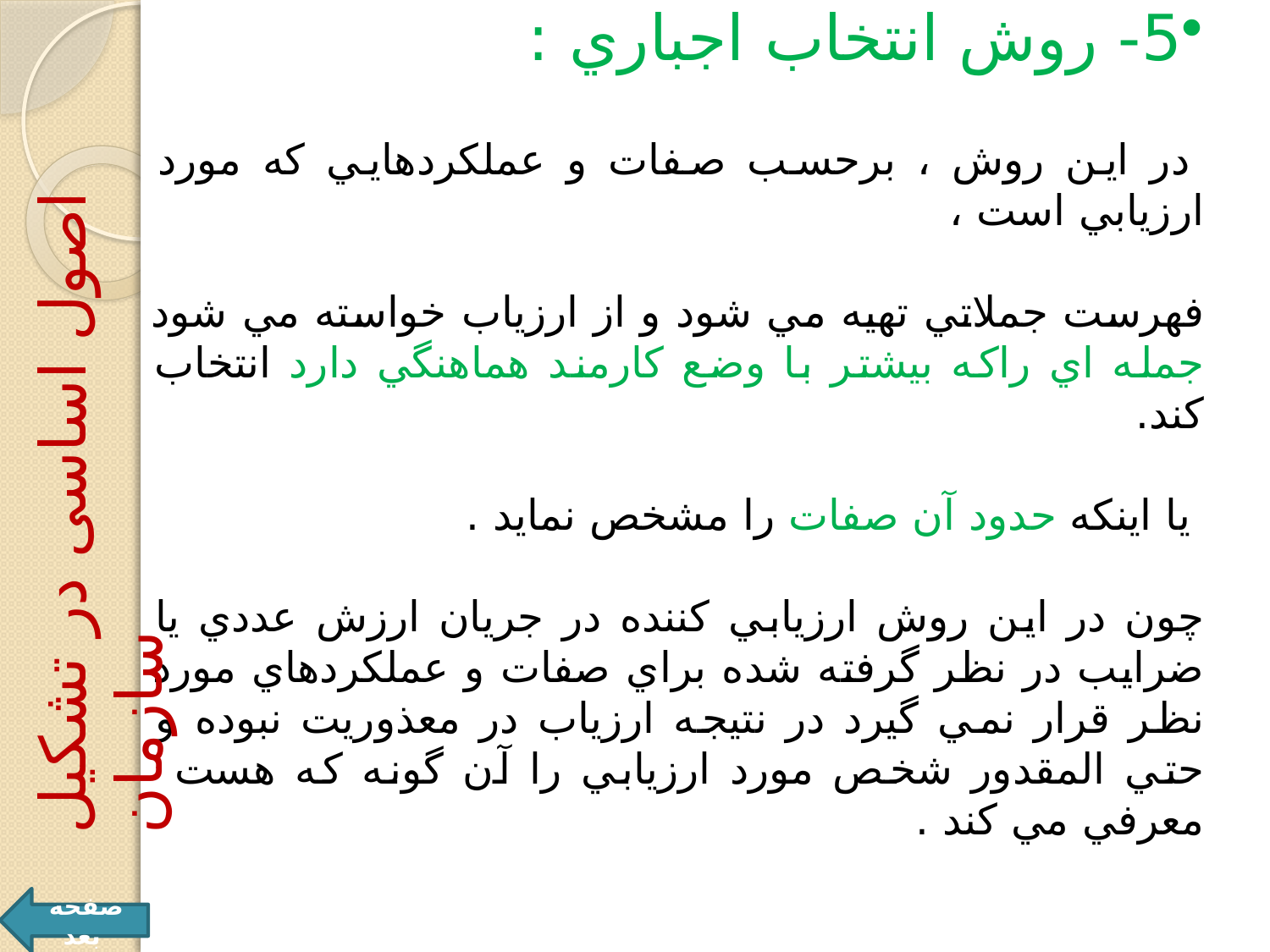

5- روش انتخاب اجباري :

 در اين روش ، برحسب صفات و عملكردهايي كه مورد ارزيابي است ،

فهرست جملاتي تهيه مي شود و از ارزياب خواسته مي شود جمله اي راكه بيشتر با وضع كارمند هماهنگي دارد انتخاب كند.

 يا اينكه حدود آن صفات را مشخص نمايد .

چون در اين روش ارزيابي كننده در جريان ارزش عددي يا ضرايب در نظر گرفته شده براي صفات و عملكردهاي مورد نظر قرار نمي گيرد در نتيجه ارزياب در معذوريت نبوده و حتي المقدور شخص مورد ارزيابي را آن گونه كه هست  معرفي مي كند .
اصول اساسی در تشکیل سازمان
صفحه  بعد